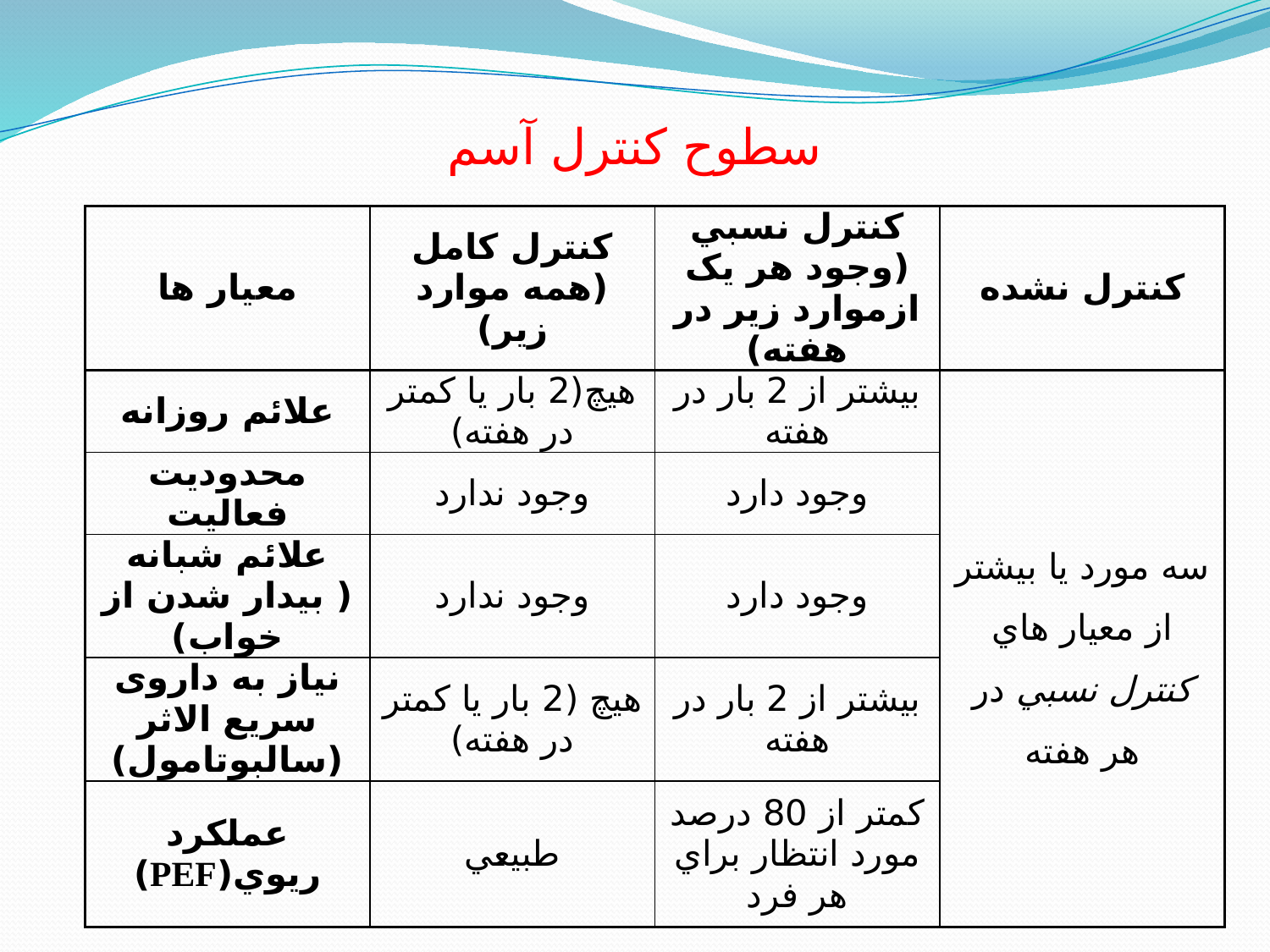

# سطوح كنترل آسم
| معيار ها | کنترل کامل (همه موارد زير) | کنترل نسبي (وجود هر يک ازموارد زير در هفته) | کنترل نشده |
| --- | --- | --- | --- |
| علائم روزانه | هيچ(2 بار يا کمتر در هفته) | بيشتر از 2 بار در هفته | سه مورد يا بيشتر از معيار هاي کنترل نسبي در هر هفته |
| محدوديت فعاليت | وجود ندارد | وجود دارد |  |
| علائم شبانه ( بيدار شدن از خواب) | وجود ندارد | وجود دارد |  |
| نياز به داروی سريع الاثر (سالبوتامول) | هيچ (2 بار يا کمتر در هفته) | بيشتر از 2 بار در هفته |  |
| عملکرد ريوي(PEF) | طبيعي | کمتر از 80 درصد مورد انتظار براي هر فرد |  |